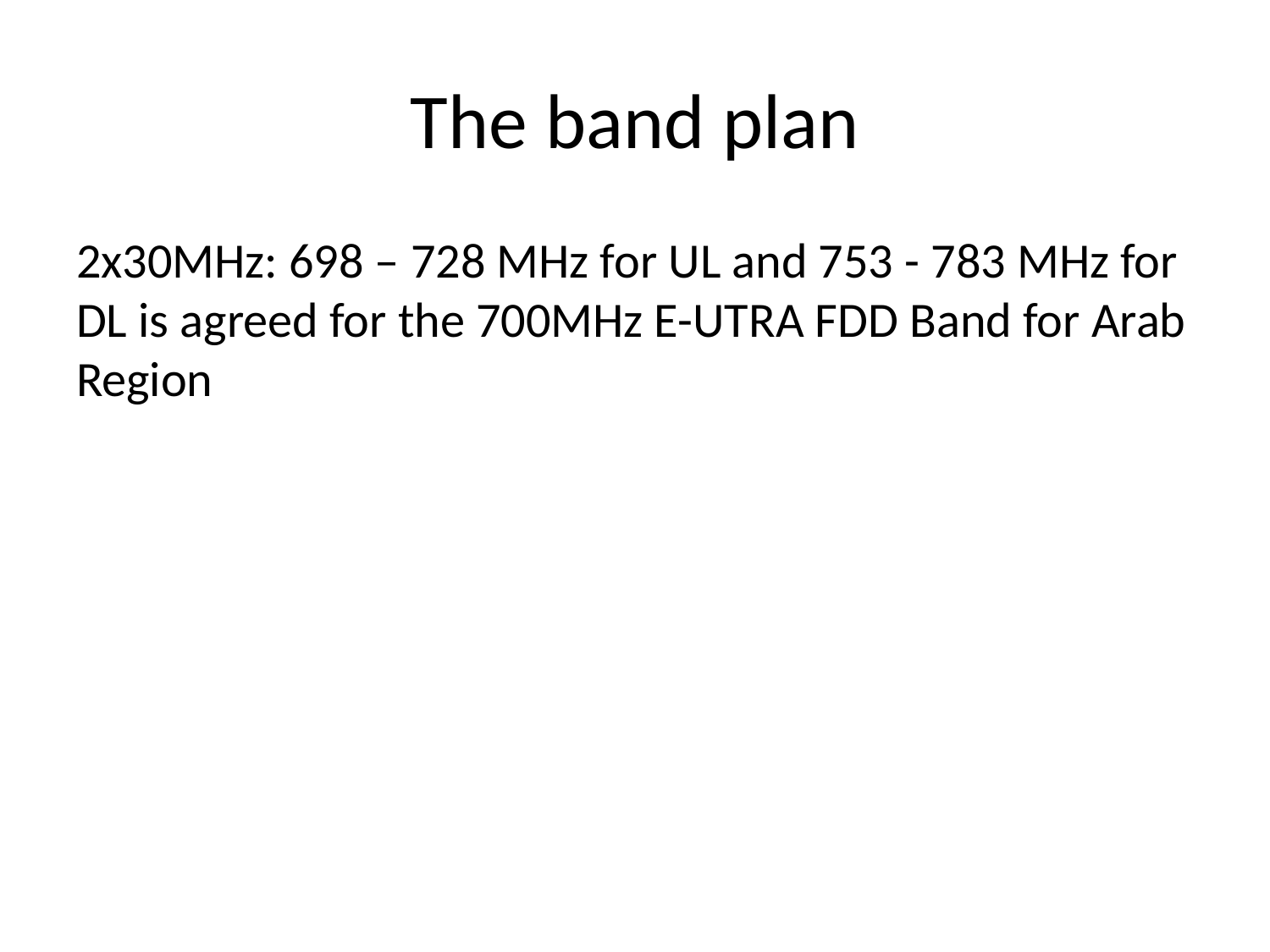

# The band plan
2x30MHz: 698 – 728 MHz for UL and 753 - 783 MHz for DL is agreed for the 700MHz E-UTRA FDD Band for Arab Region